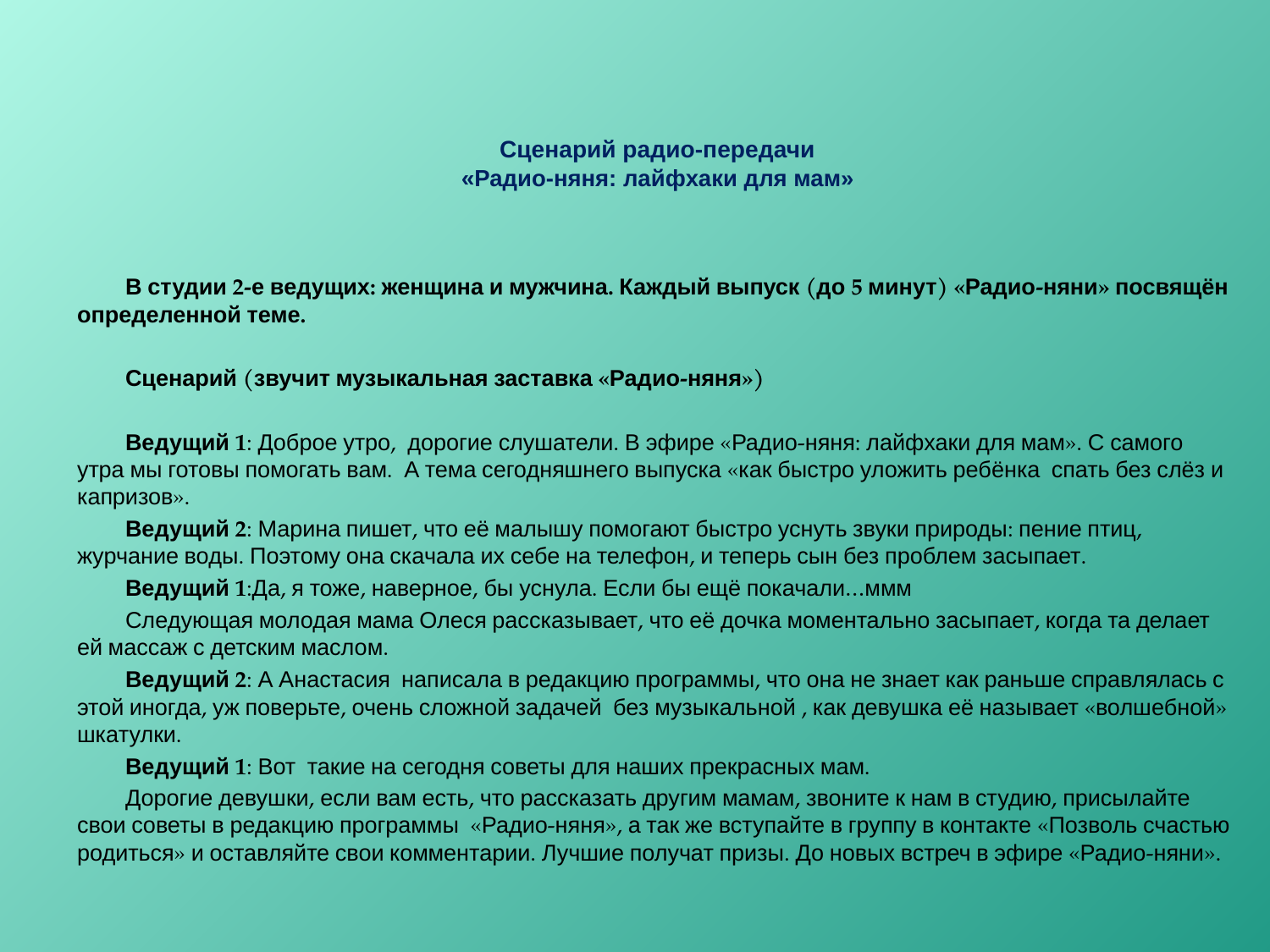

# Сценарий радио-передачи «Радио-няня: лайфхаки для мам»
В студии 2-е ведущих: женщина и мужчина. Каждый выпуск (до 5 минут) «Радио-няни» посвящён определенной теме.

Сценарий (звучит музыкальная заставка «Радио-няня»)

Ведущий 1: Доброе утро,  дорогие слушатели. В эфире «Радио-няня: лайфхаки для мам». С самого утра мы готовы помогать вам.  А тема сегодняшнего выпуска «как быстро уложить ребёнка  спать без слёз и капризов».
Ведущий 2: Марина пишет, что её малышу помогают быстро уснуть звуки природы: пение птиц, журчание воды. Поэтому она скачала их себе на телефон, и теперь сын без проблем засыпает.
Ведущий 1:Да, я тоже, наверное, бы уснула. Если бы ещё покачали…ммм
Следующая молодая мама Олеся рассказывает, что её дочка моментально засыпает, когда та делает ей массаж с детским маслом.
Ведущий 2: А Анастасия  написала в редакцию программы, что она не знает как раньше справлялась с этой иногда, уж поверьте, очень сложной задачей  без музыкальной , как девушка её называет «волшебной» шкатулки.
Ведущий 1: Вот  такие на сегодня советы для наших прекрасных мам.
Дорогие девушки, если вам есть, что рассказать другим мамам, звоните к нам в студию, присылайте свои советы в редакцию программы  «Радио-няня», а так же вступайте в группу в контакте «Позволь счастью родиться» и оставляйте свои комментарии. Лучшие получат призы. До новых встреч в эфире «Радио-няни».